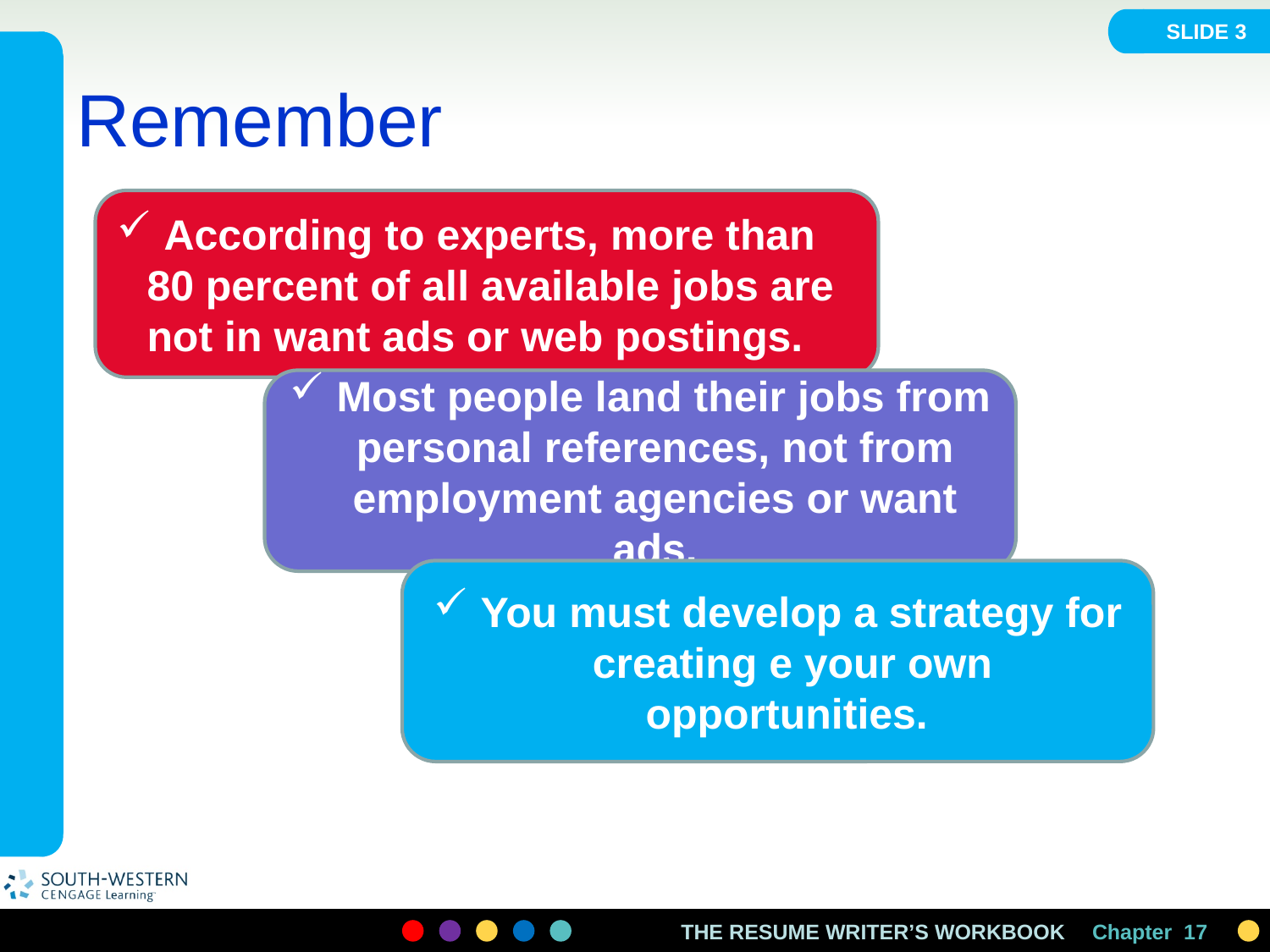

SLIDE 3
# Remember
 According to experts, more than 80 percent of all available jobs are not in want ads or web postings.
 Most people land their jobs from personal references, not from employment agencies or want ads.
 You must develop a strategy for creating e your own opportunities.
Chapter  17